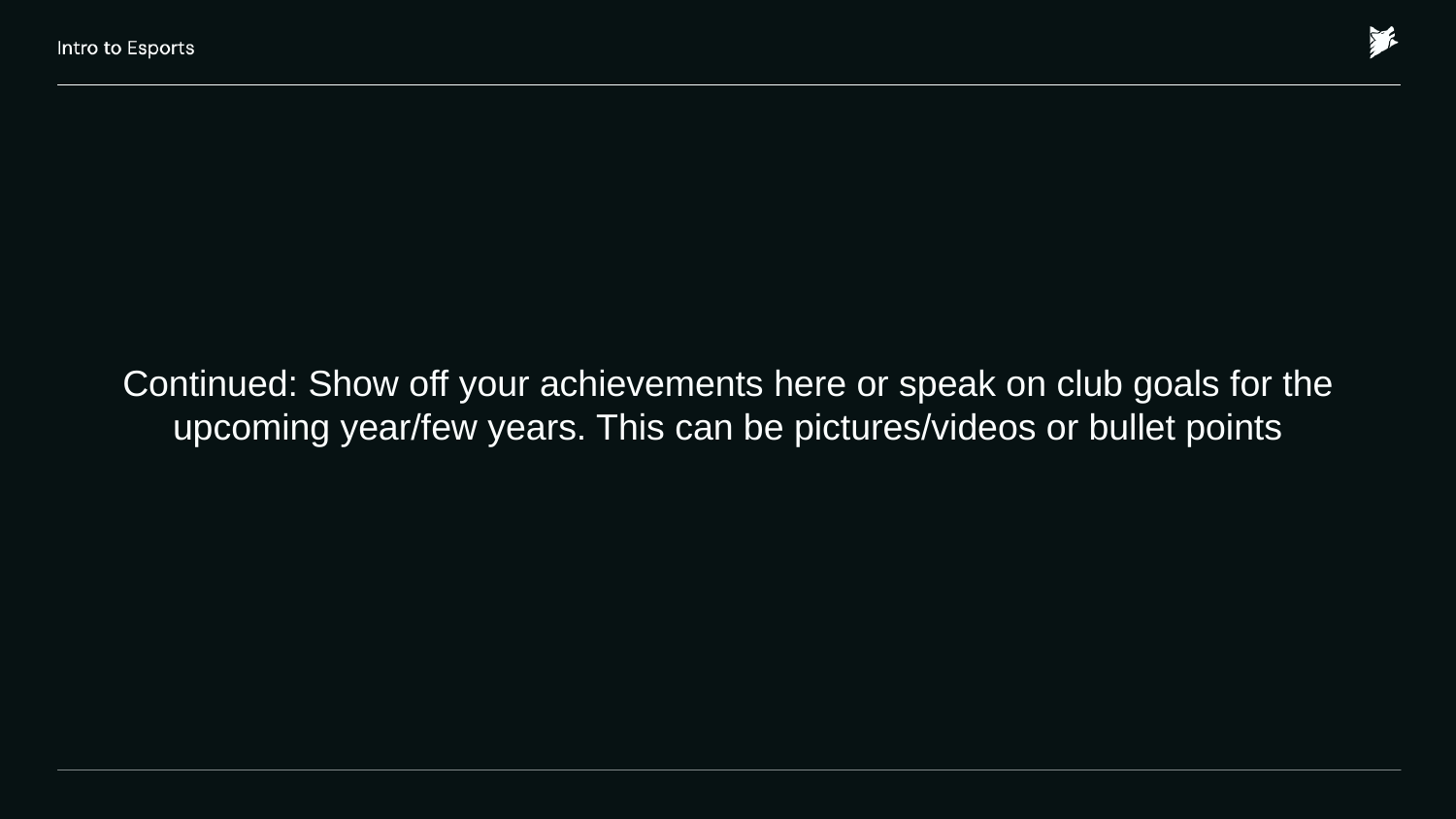

# Continued: Show off your achievements here or speak on club goals for the upcoming year/few years. This can be pictures/videos or bullet points